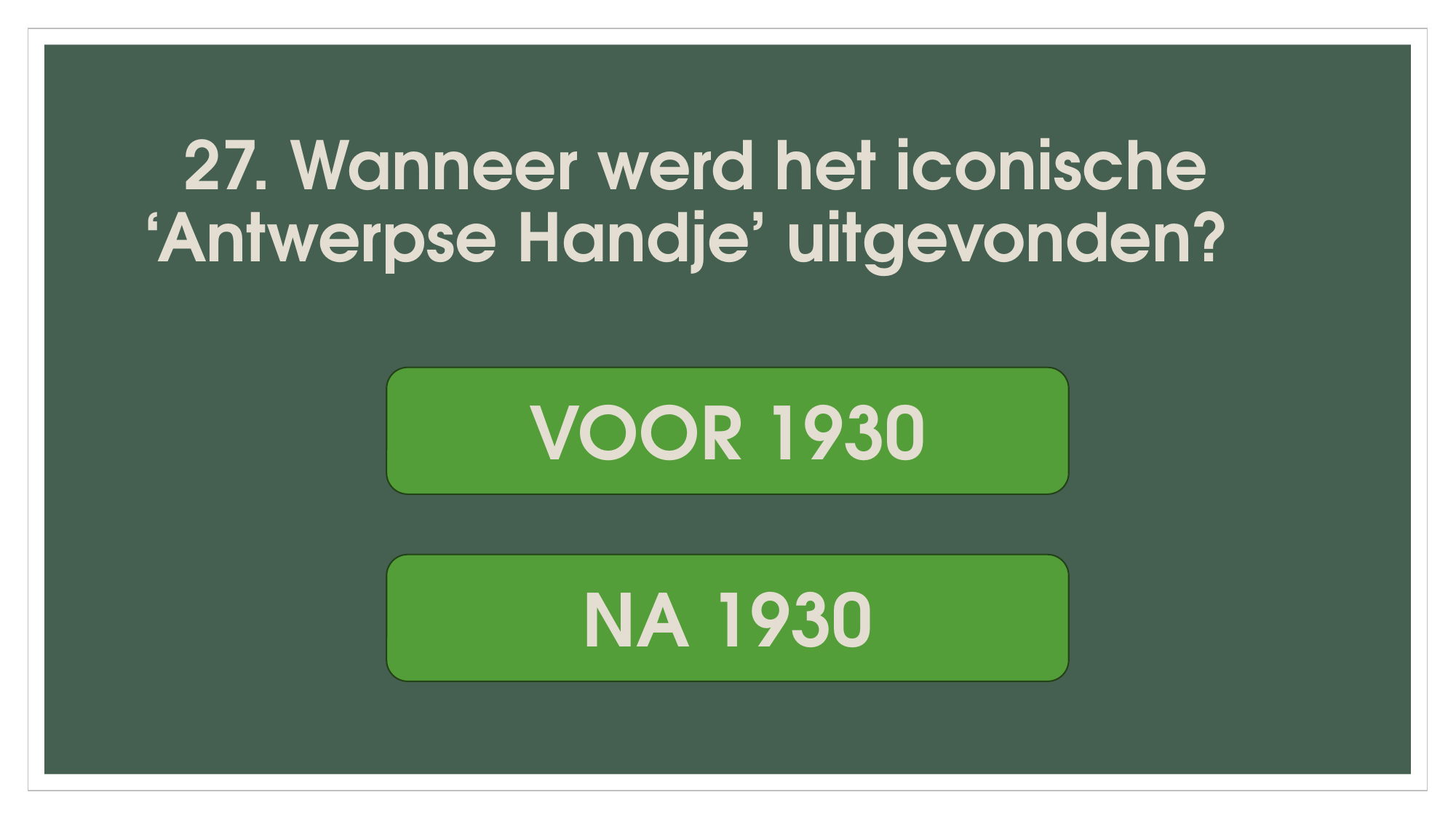

27. Wanneer werd het iconische ‘Antwerpse Handje’ uitgevonden?
VOOR 1930
NA 1930